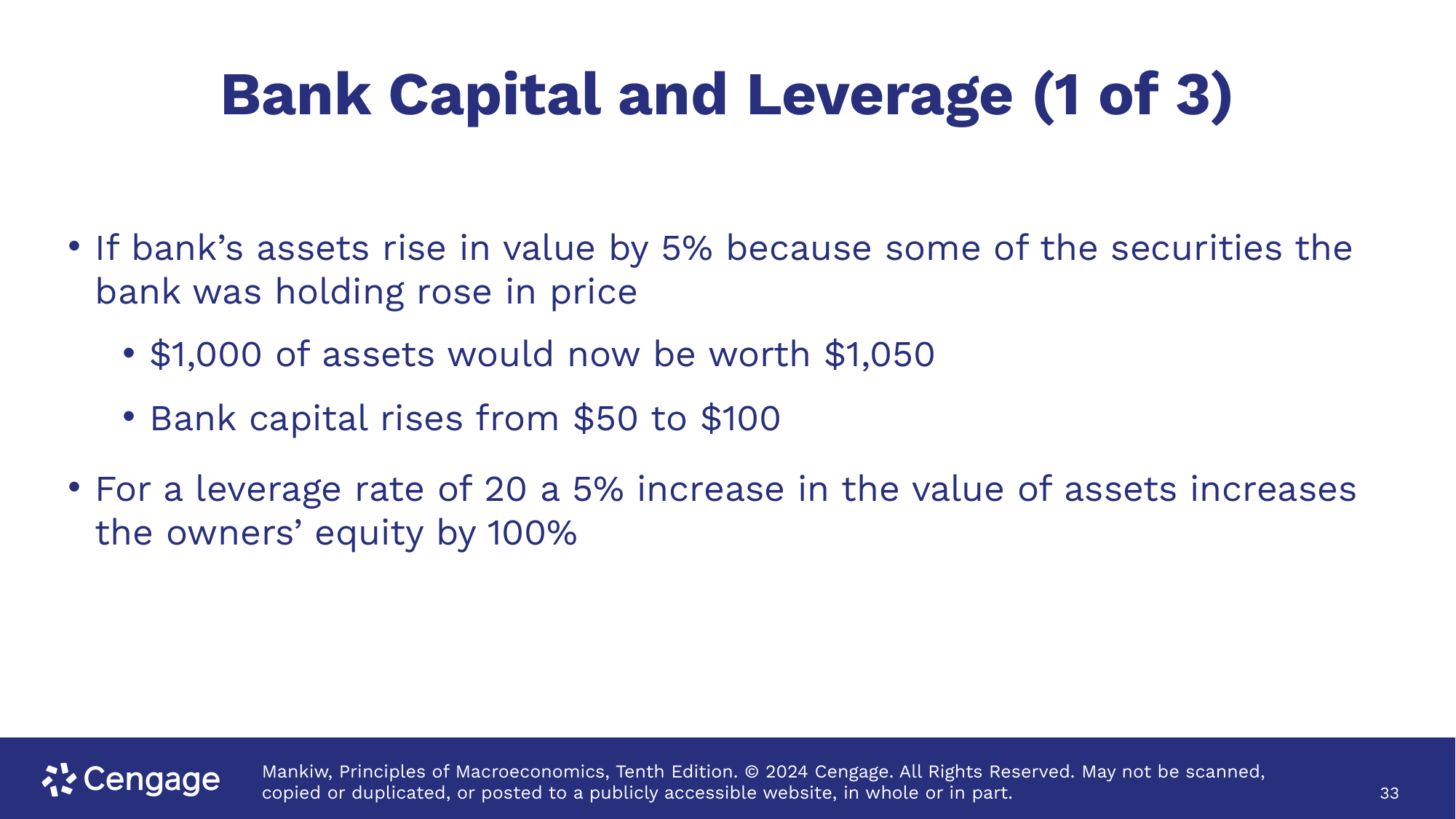

# Bank Capital and Leverage (1 of 3)
If bank’s assets rise in value by 5% because some of the securities the bank was holding rose in price
$1,000 of assets would now be worth $1,050
Bank capital rises from $50 to $100
For a leverage rate of 20 a 5% increase in the value of assets increases the owners’ equity by 100%